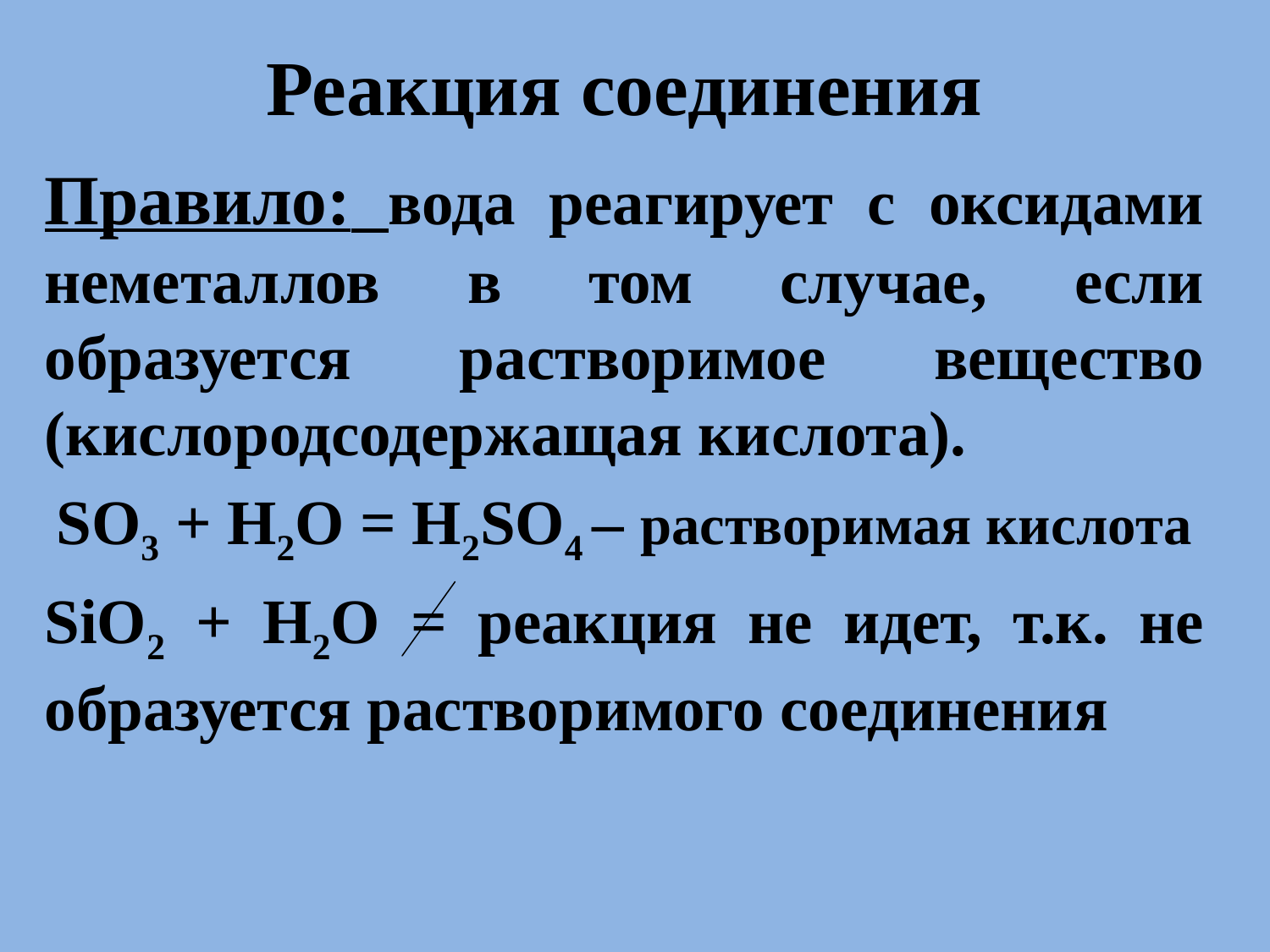

# .
Реакция соединения
Правило: вода реагирует с оксидами неметаллов в том случае, если образуется растворимое вещество (кислородсодержащая кислота).
SO3 + H2O = H2SO4 – растворимая кислота
SiO2 + H2O = реакция не идет, т.к. не образуется растворимого соединения